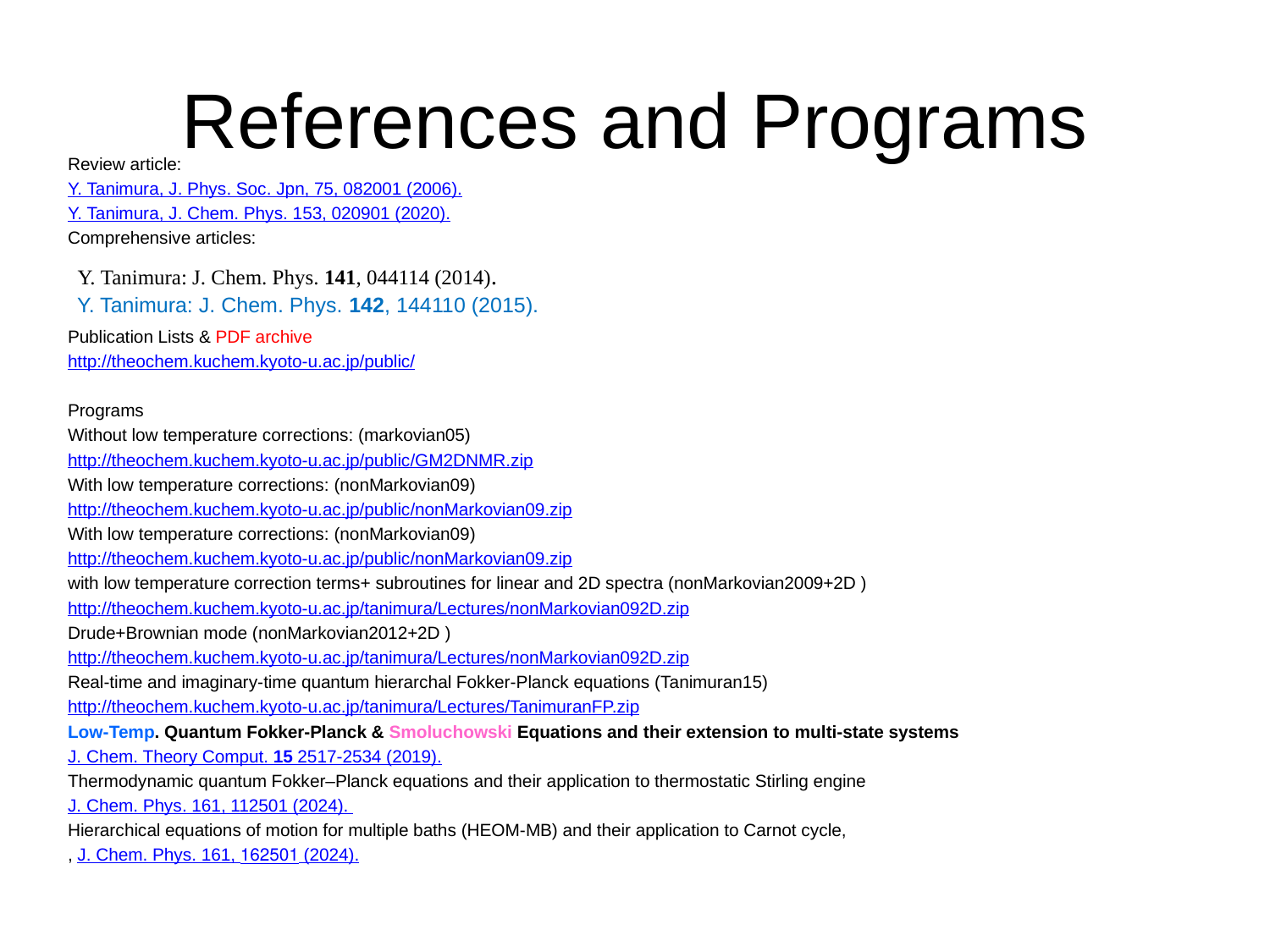

# References and Programs
Review article:
Y. Tanimura, J. Phys. Soc. Jpn, 75, 082001 (2006).
Y. Tanimura, J. Chem. Phys. 153, 020901 (2020).
Comprehensive articles:

Publication Lists & PDF archive
http://theochem.kuchem.kyoto-u.ac.jp/public/

Programs
Without low temperature corrections: (markovian05)
http://theochem.kuchem.kyoto-u.ac.jp/public/GM2DNMR.zip
With low temperature corrections: (nonMarkovian09)
http://theochem.kuchem.kyoto-u.ac.jp/public/nonMarkovian09.zip
With low temperature corrections: (nonMarkovian09)
http://theochem.kuchem.kyoto-u.ac.jp/public/nonMarkovian09.zip
with low temperature correction terms+ subroutines for linear and 2D spectra (nonMarkovian2009+2D )
http://theochem.kuchem.kyoto-u.ac.jp/tanimura/Lectures/nonMarkovian092D.zip
Drude+Brownian mode (nonMarkovian2012+2D )
http://theochem.kuchem.kyoto-u.ac.jp/tanimura/Lectures/nonMarkovian092D.zip
Real-time and imaginary-time quantum hierarchal Fokker-Planck equations (Tanimuran15)
http://theochem.kuchem.kyoto-u.ac.jp/tanimura/Lectures/TanimuranFP.zip
Low-Temp. Quantum Fokker-Planck & Smoluchowski Equations and their extension to multi-state systems
J. Chem. Theory Comput. 15 2517-2534 (2019).
Thermodynamic quantum Fokker–Planck equations and their application to thermostatic Stirling engine
J. Chem. Phys. 161, 112501 (2024).
Hierarchical equations of motion for multiple baths (HEOM-MB) and their application to Carnot cycle,
, J. Chem. Phys. 161, 162501 (2024).

Y. Tanimura: J. Chem. Phys. 141, 044114 (2014).
Y. Tanimura: J. Chem. Phys. 142, 144110 (2015).